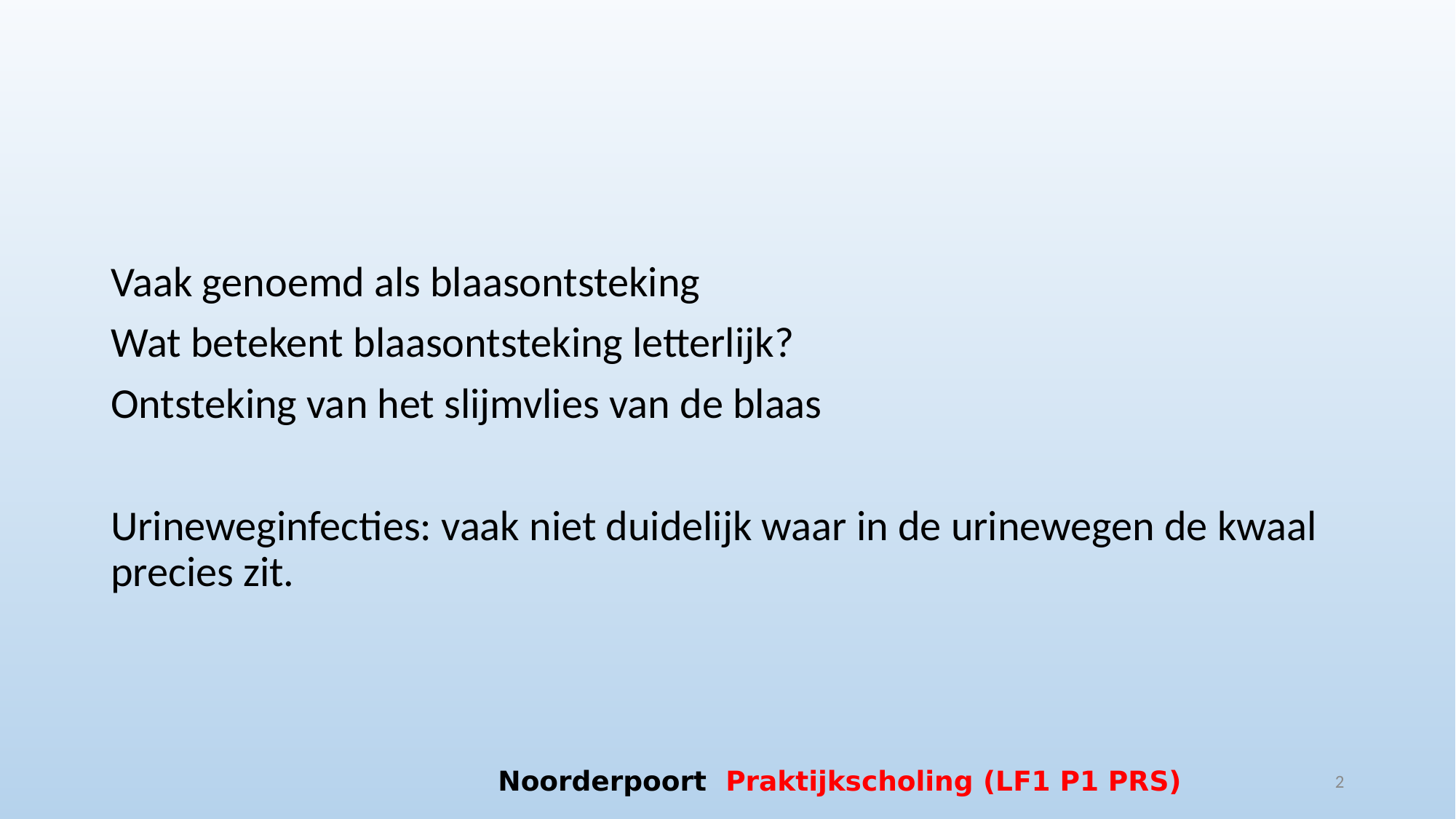

#
Vaak genoemd als blaasontsteking
Wat betekent blaasontsteking letterlijk?
Ontsteking van het slijmvlies van de blaas

Urineweginfecties: vaak niet duidelijk waar in de urinewegen de kwaal precies zit.
Noorderpoort  Praktijkscholing (LF1 P1 PRS)
2